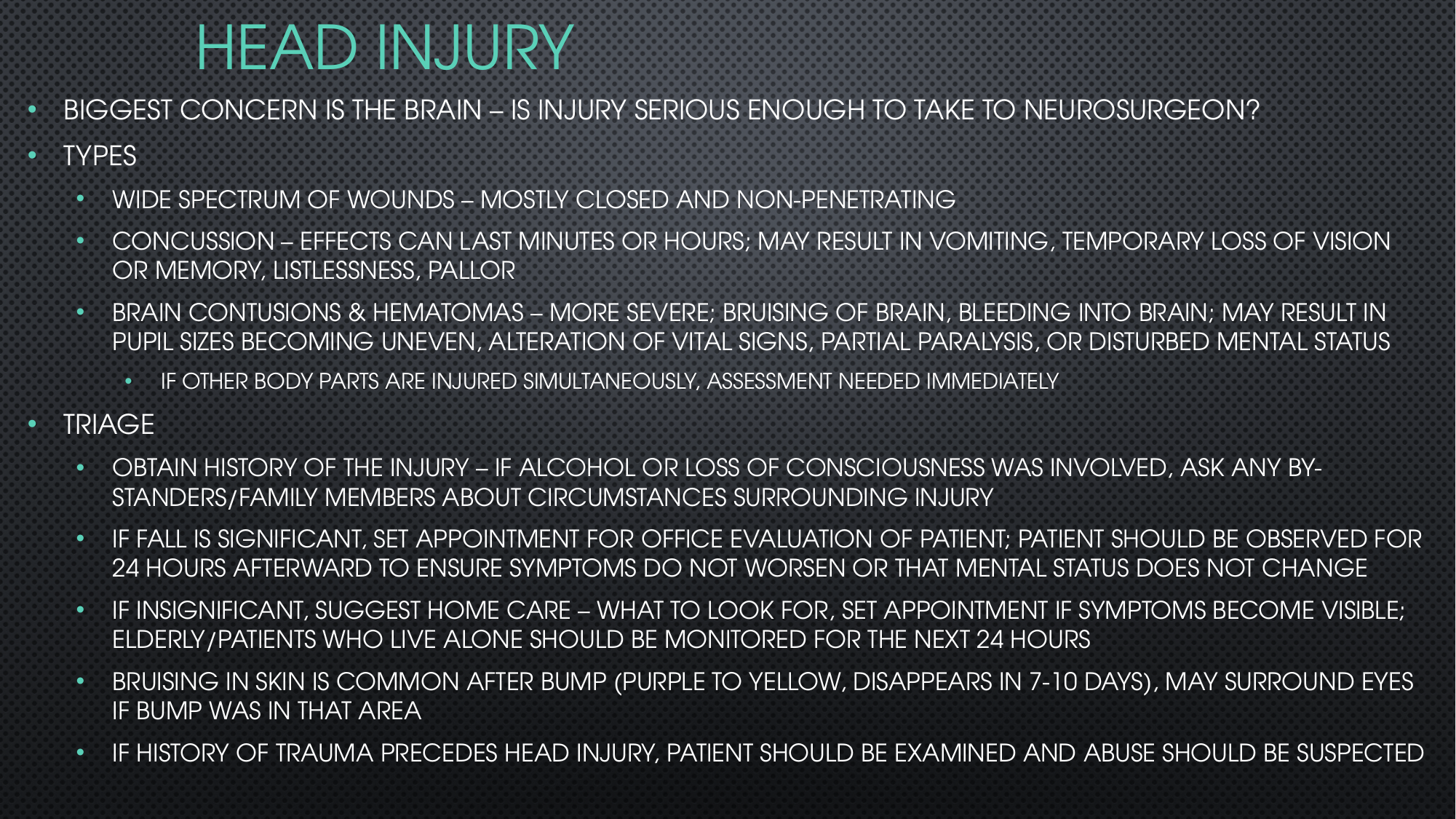

# Head Injury
Biggest concern is the brain – is injury serious enough to take to neurosurgeon?
Types
Wide spectrum of wounds – mostly closed and non-penetrating
Concussion – effects can last minutes or hours; may result in vomiting, temporary loss of vision or memory, listlessness, pallor
Brain contusions & hematomas – more severe; bruising of brain, bleeding into brain; may result in pupil sizes becoming uneven, alteration of vital signs, partial paralysis, or disturbed mental status
If other body parts are injured simultaneously, assessment needed immediately
Triage
Obtain history of the injury – if alcohol or loss of consciousness was involved, ask any by-standers/family members about circumstances surrounding injury
If fall is significant, set appointment for office evaluation of patient; patient should be observed for 24 hours afterward to ensure symptoms do not worsen or that mental status does not change
If insignificant, suggest home care – what to look for, set appointment if symptoms become visible; elderly/patients who live alone should be monitored for the next 24 hours
Bruising in skin is common after bump (purple to yellow, disappears in 7-10 days), may surround eyes if bump was in that area
If history of trauma precedes head injury, patient should be examined and abuse should be suspected